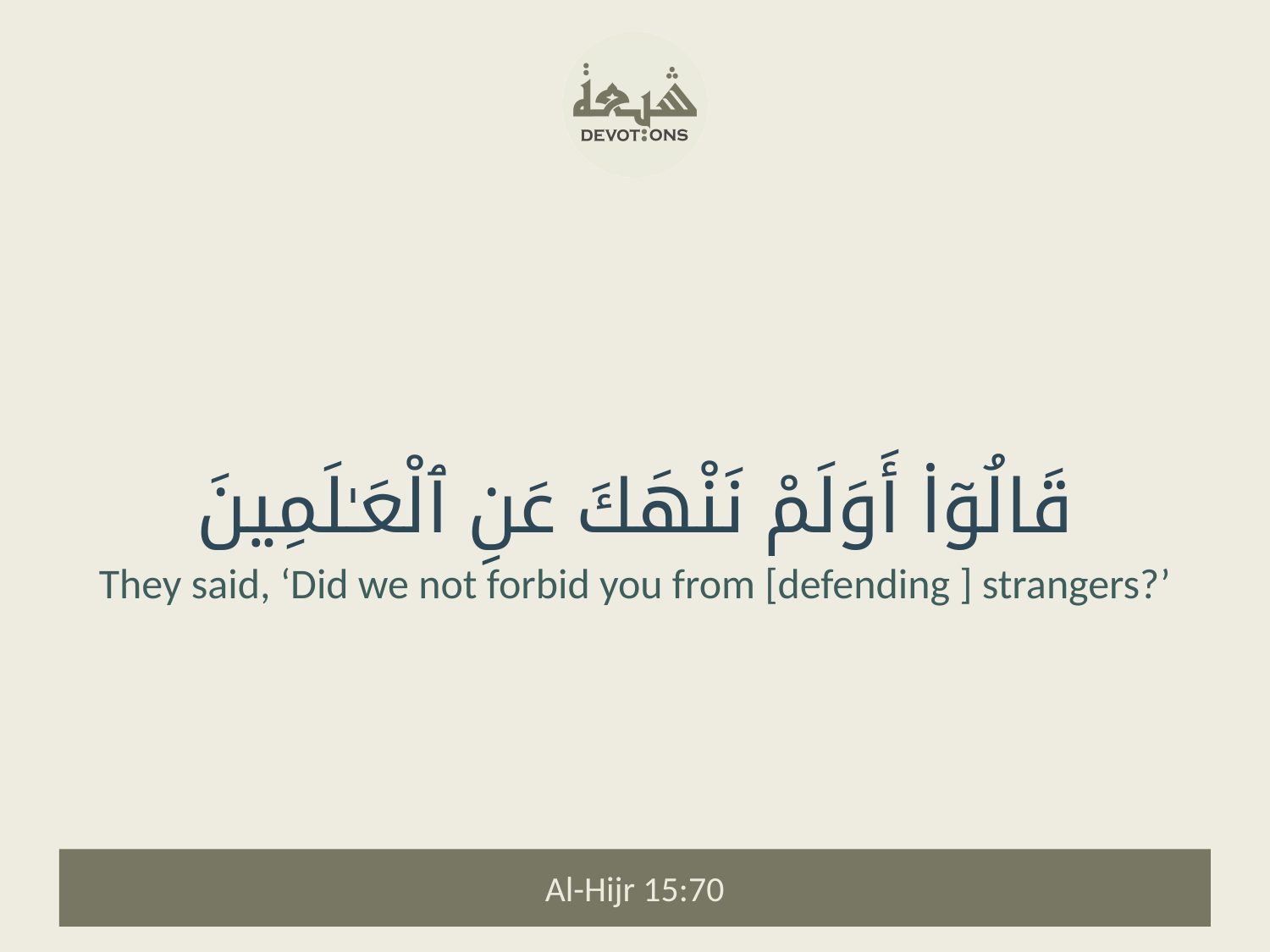

قَالُوٓا۟ أَوَلَمْ نَنْهَكَ عَنِ ٱلْعَـٰلَمِينَ
They said, ‘Did we not forbid you from [defending ] strangers?’
Al-Hijr 15:70